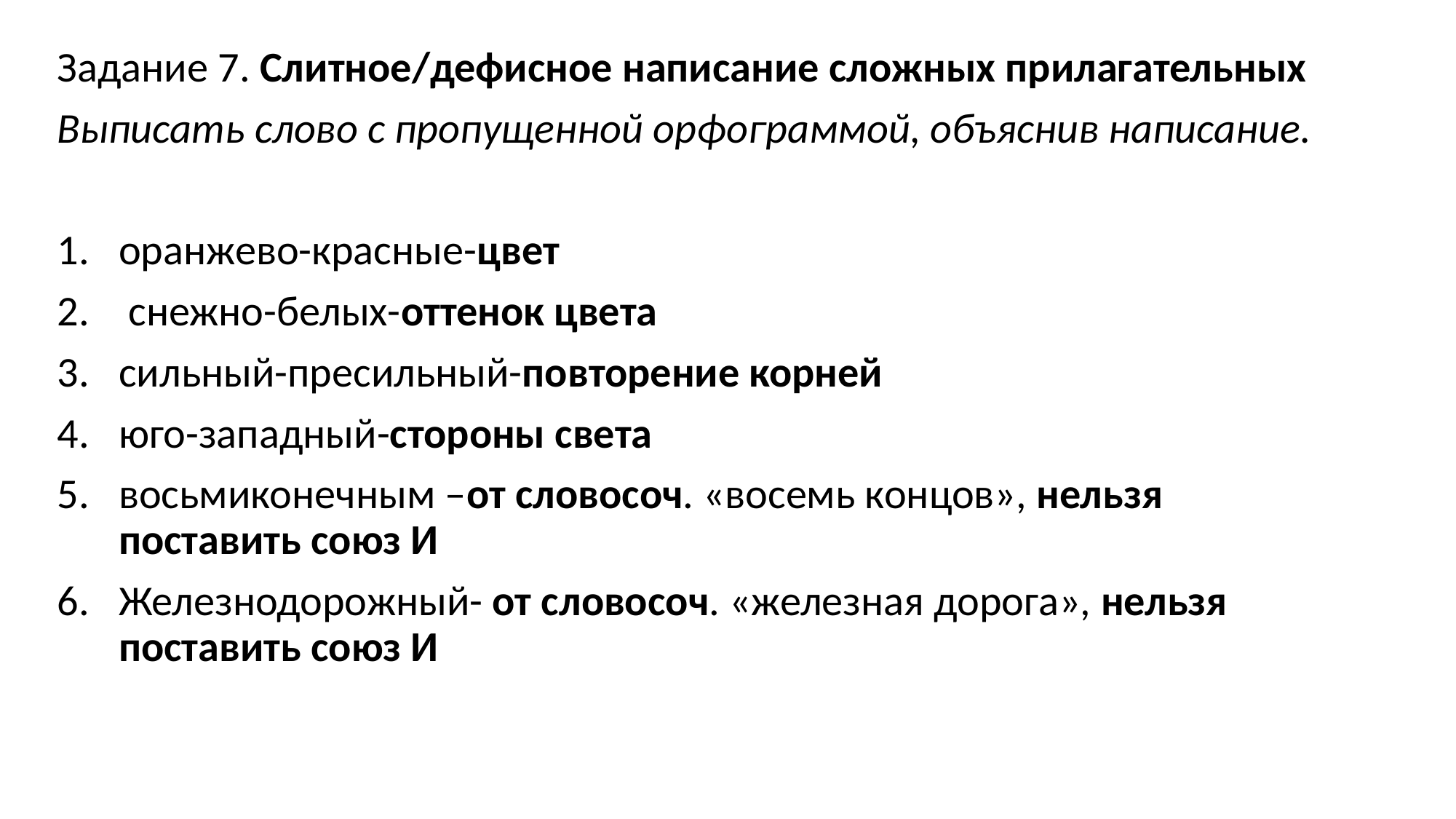

Задание 7. Слитное/дефисное написание сложных прилагательных
Выписать слово с пропущенной орфограммой, объяснив написание.

оранжево-красные-цвет
 снежно-белых-оттенок цвета
сильный-пресильный-повторение корней
юго-западный-стороны света
восьмиконечным –от словосоч. «восемь концов», нельзя поставить союз И
Железнодорожный- от словосоч. «железная дорога», нельзя поставить союз И